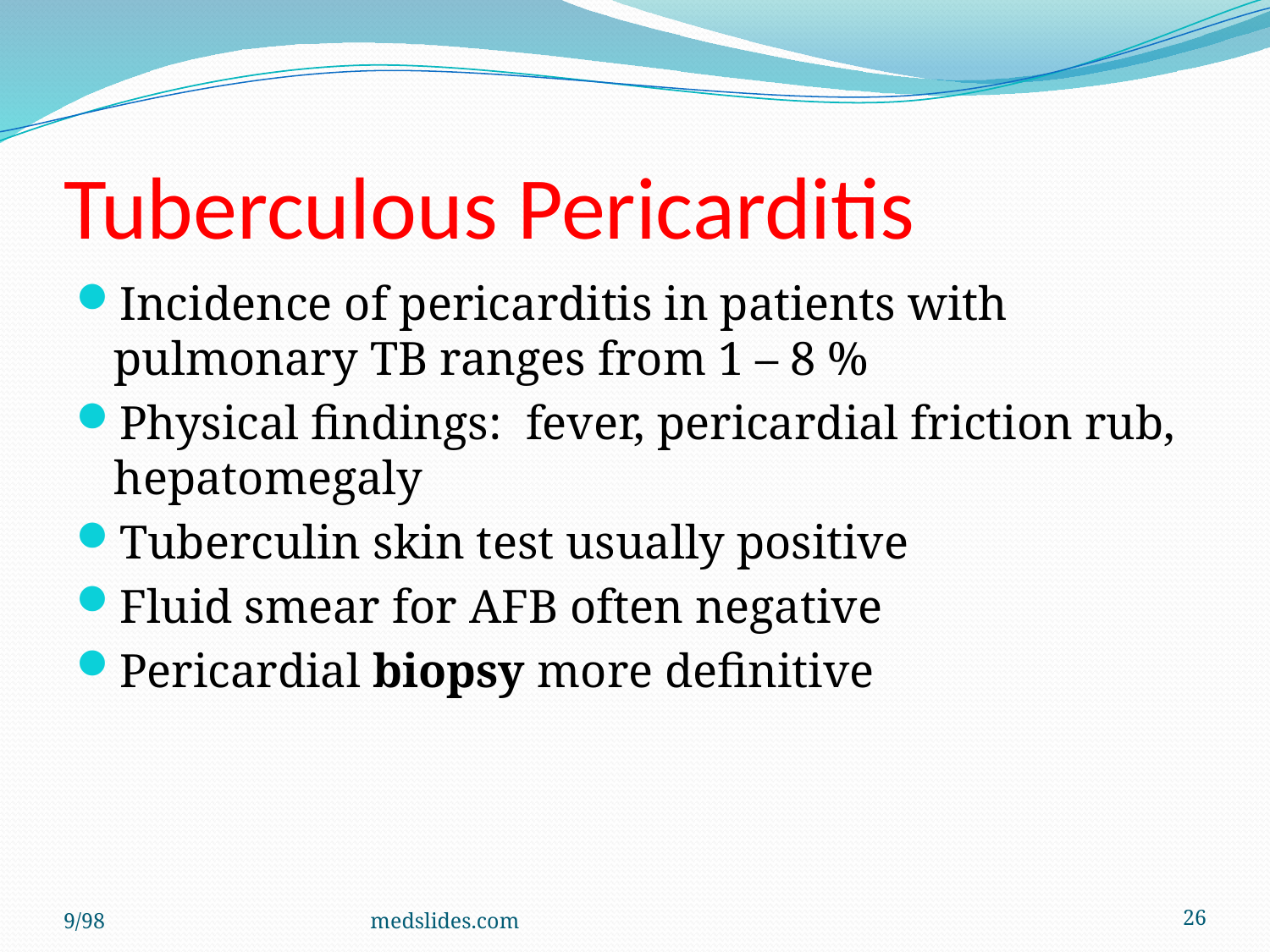

# Tuberculous Pericarditis
Incidence of pericarditis in patients with pulmonary TB ranges from 1 – 8 %
Physical findings:  fever, pericardial friction rub, hepatomegaly
Tuberculin skin test usually positive
Fluid smear for AFB often negative
Pericardial biopsy more definitive
9/98
medslides.com
26